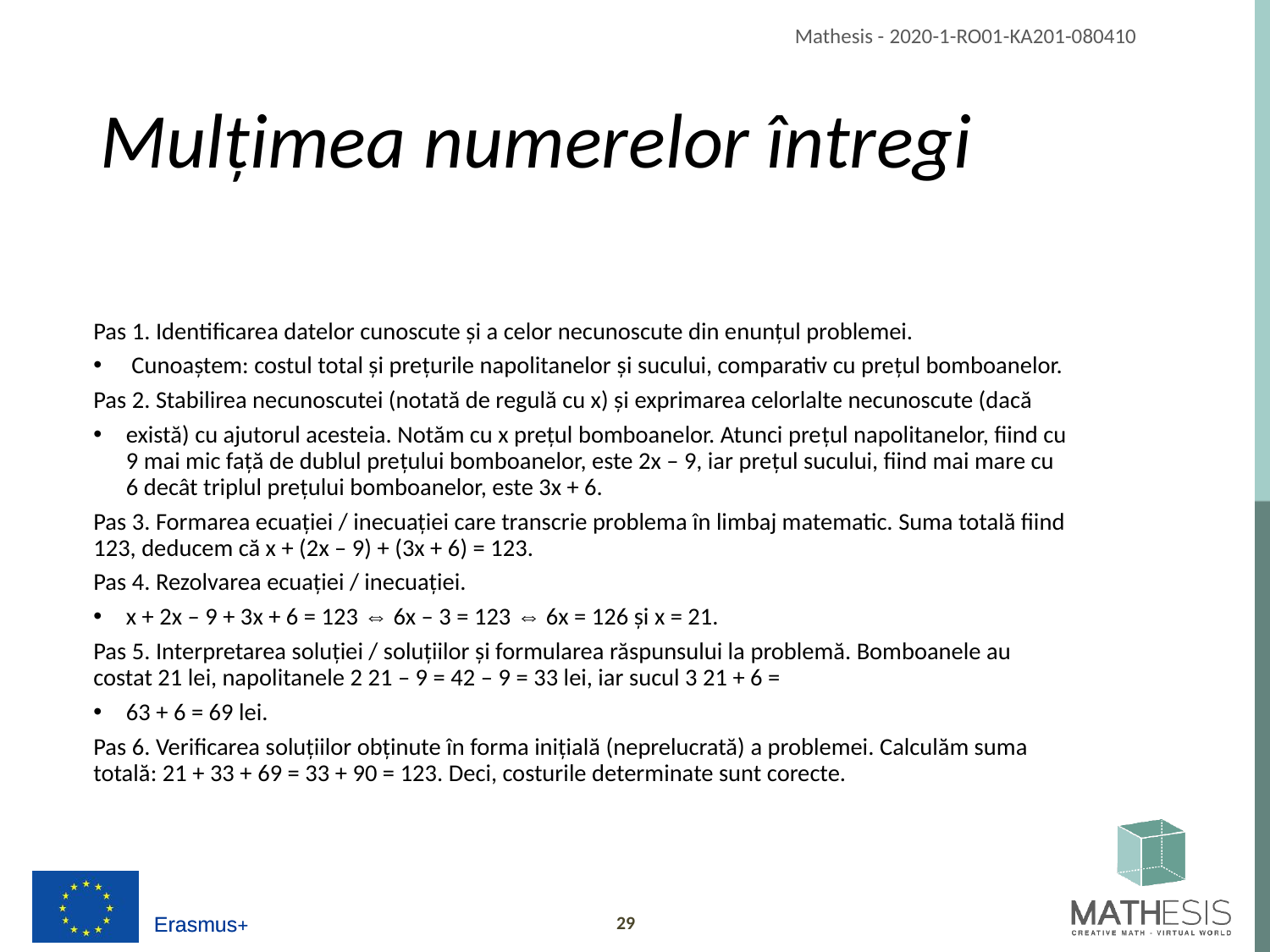

# Mulțimea numerelor întregi
Pas 1. Identificarea datelor cunoscute și a celor necunoscute din enunțul problemei.
 Cunoaștem: costul total și preţurile napolitanelor şi sucului, comparativ cu preţul bomboanelor.
Pas 2. Stabilirea necunoscutei (notată de regulă cu x) și exprimarea celorlalte necunoscute (dacă
există) cu ajutorul acesteia. Notăm cu x prețul bomboanelor. Atunci preţul napolitanelor, fiind cu 9 mai mic față de dublul preţului bomboanelor, este 2x – 9, iar preţul sucului, fiind mai mare cu 6 decât triplul preţului bomboanelor, este 3x + 6.
Pas 3. Formarea ecuației / inecuației care transcrie problema în limbaj matematic. Suma totală fiind 123, deducem că x + (2x – 9) + (3x + 6) = 123.
Pas 4. Rezolvarea ecuației / inecuației.
x + 2x – 9 + 3x + 6 = 123 ⇔ 6x – 3 = 123 ⇔ 6x = 126 și x = 21.
Pas 5. Interpretarea soluției / soluțiilor și formularea răspunsului la problemă. Bomboanele au costat 21 lei, napolitanele 2 21 – 9 = 42 – 9 = 33 lei, iar sucul 3 21 + 6 =
63 + 6 = 69 lei.
Pas 6. Verificarea soluțiilor obținute în forma inițială (neprelucrată) a problemei. Calculăm suma totală: 21 + 33 + 69 = 33 + 90 = 123. Deci, costurile determinate sunt corecte.